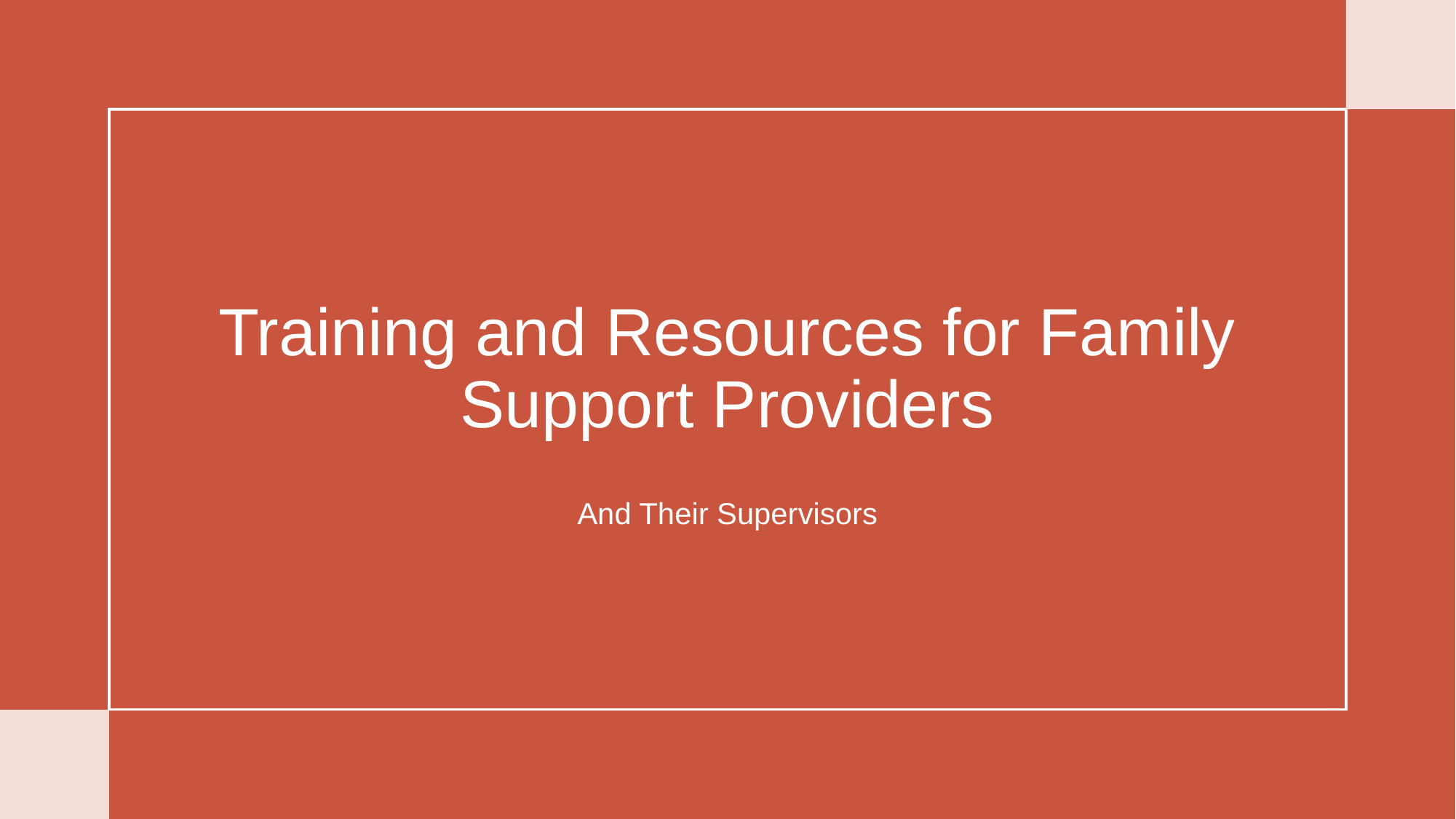

# Training and Resources for Family Support Providers
And Their Supervisors